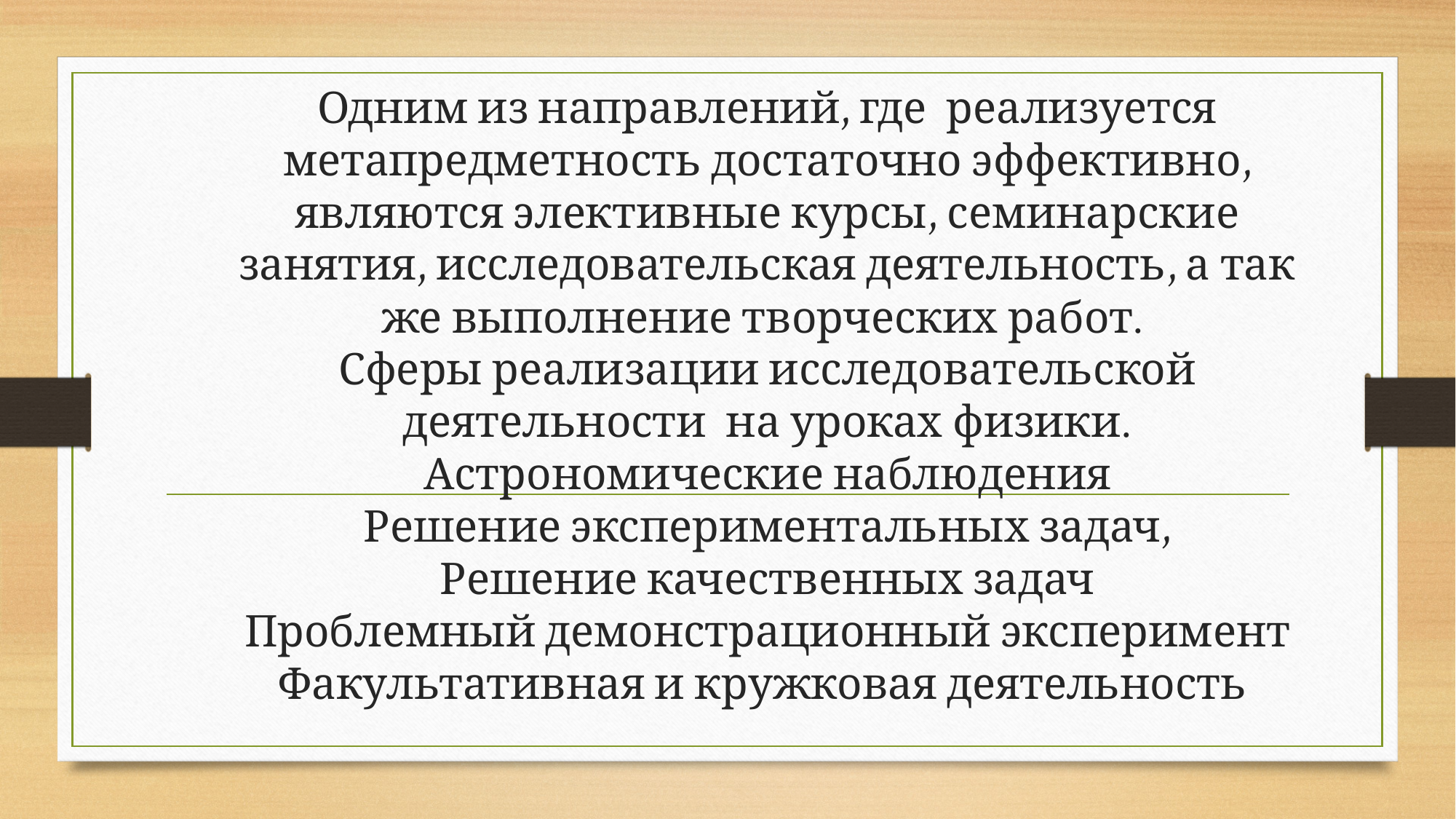

# Одним из направлений, где  реализуется метапредметность достаточно эффективно, являются элективные курсы, семинарские занятия, исследовательская деятельность, а так же выполнение творческих работ. Сферы реализации исследовательской деятельности  на уроках физики. Астрономические наблюдения Решение экспериментальных задач, Решение качественных задач Проблемный демонстрационный эксперимент Факультативная и кружковая деятельность